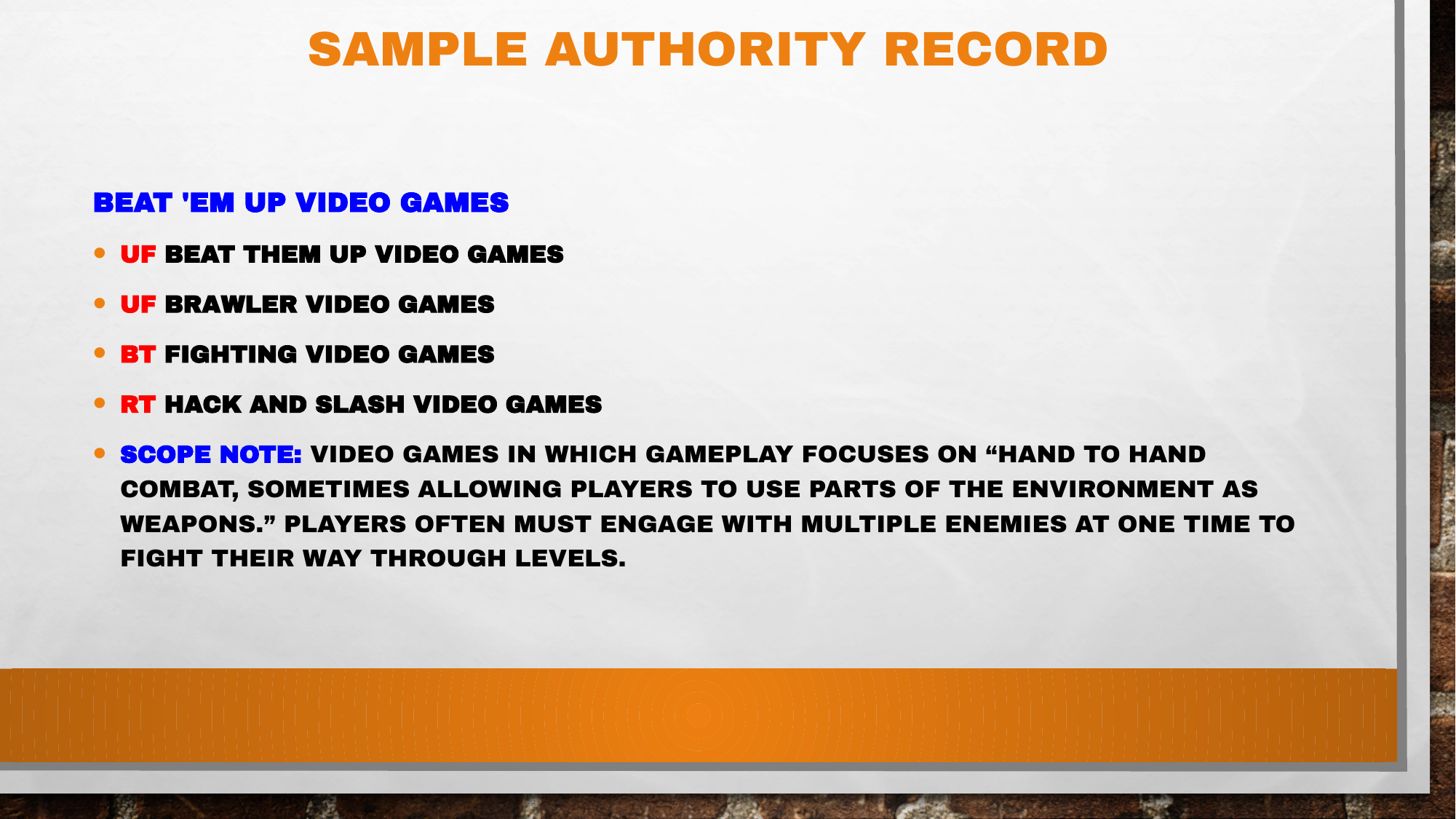

# SAMPLE AUTHORITY RECORD
Beat 'em up video games
UF Beat them up video games
UF Brawler video games
BT Fighting video games
RT Hack and slash video games
Scope Note: Video games in which gameplay focuses on “hand to hand combat, sometimes allowing players to use parts of the environment as weapons.” Players often must engage with multiple enemies at one time to fight their way through levels.